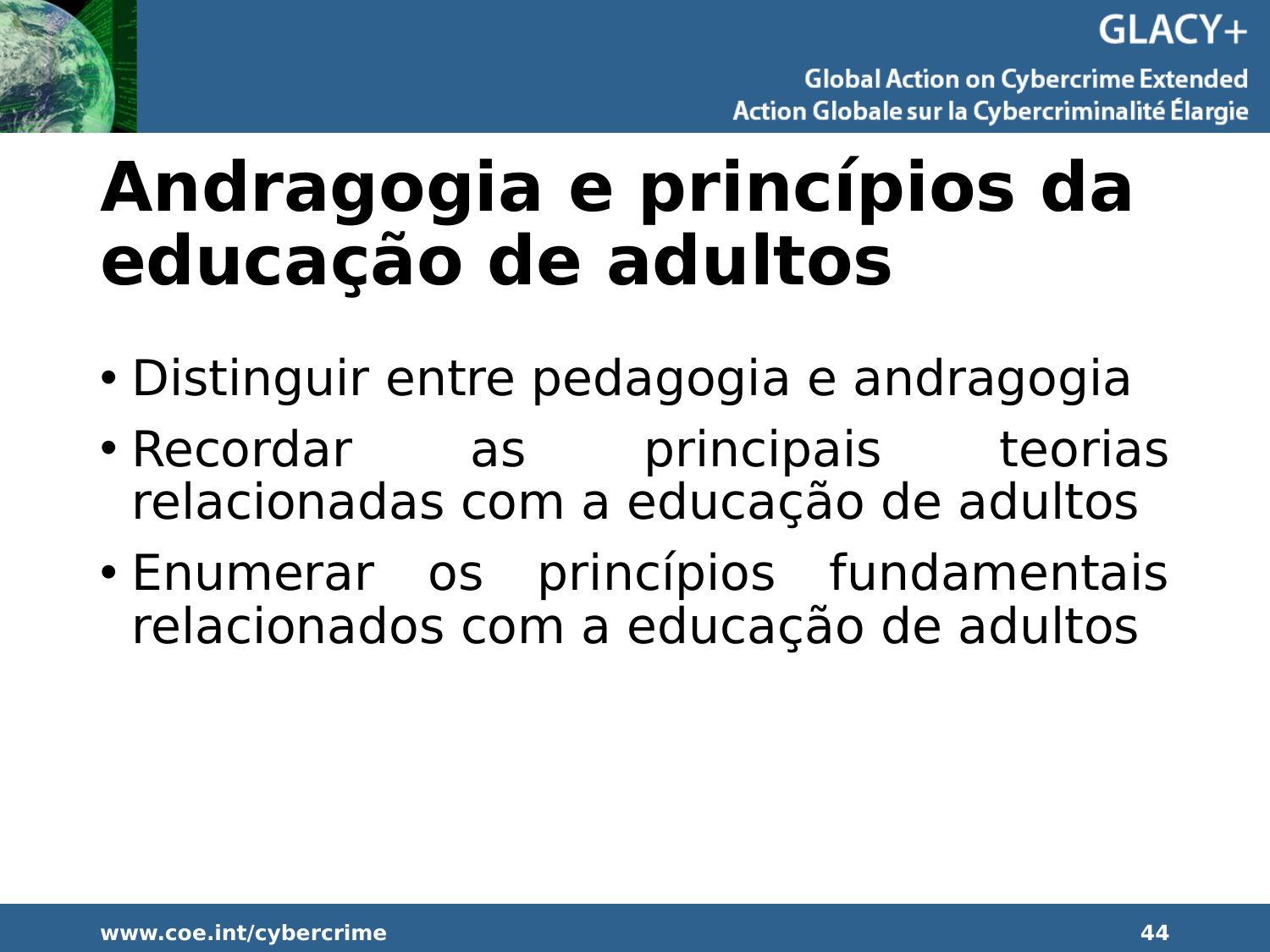

# Andragogia e princípios da educação de adultos
Distinguir entre pedagogia e andragogia
Recordar as principais teorias relacionadas com a educação de adultos
Enumerar os princípios fundamentais relacionados com a educação de adultos
www.coe.int/cybercrime
44